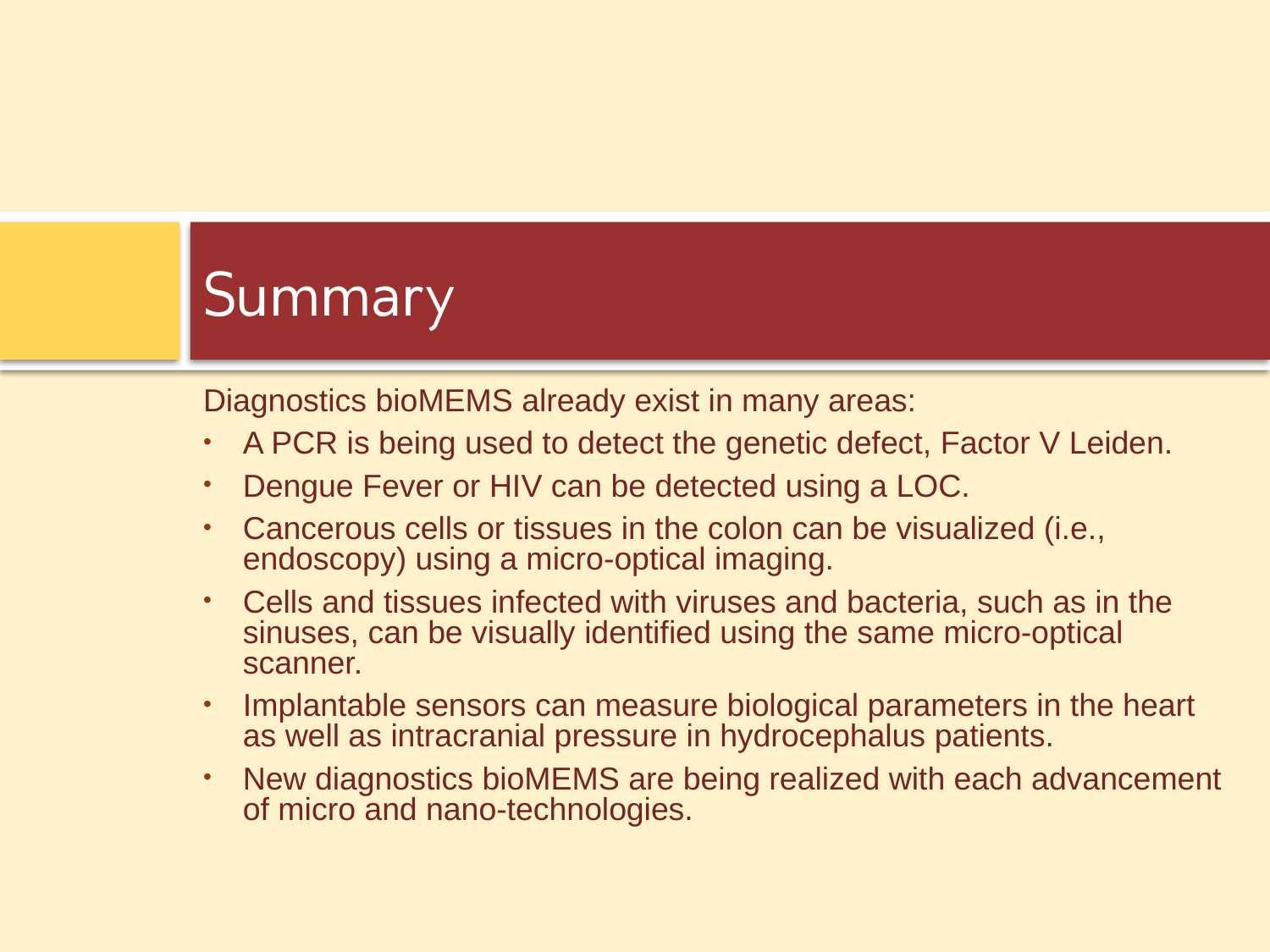

# Summary
Diagnostics bioMEMS already exist in many areas:
A PCR is being used to detect the genetic defect, Factor V Leiden.
Dengue Fever or HIV can be detected using a LOC.
Cancerous cells or tissues in the colon can be visualized (i.e., endoscopy) using a micro-optical imaging.
Cells and tissues infected with viruses and bacteria, such as in the sinuses, can be visually identified using the same micro-optical scanner.
Implantable sensors can measure biological parameters in the heart as well as intracranial pressure in hydrocephalus patients.
New diagnostics bioMEMS are being realized with each advancement of micro and nano-technologies.